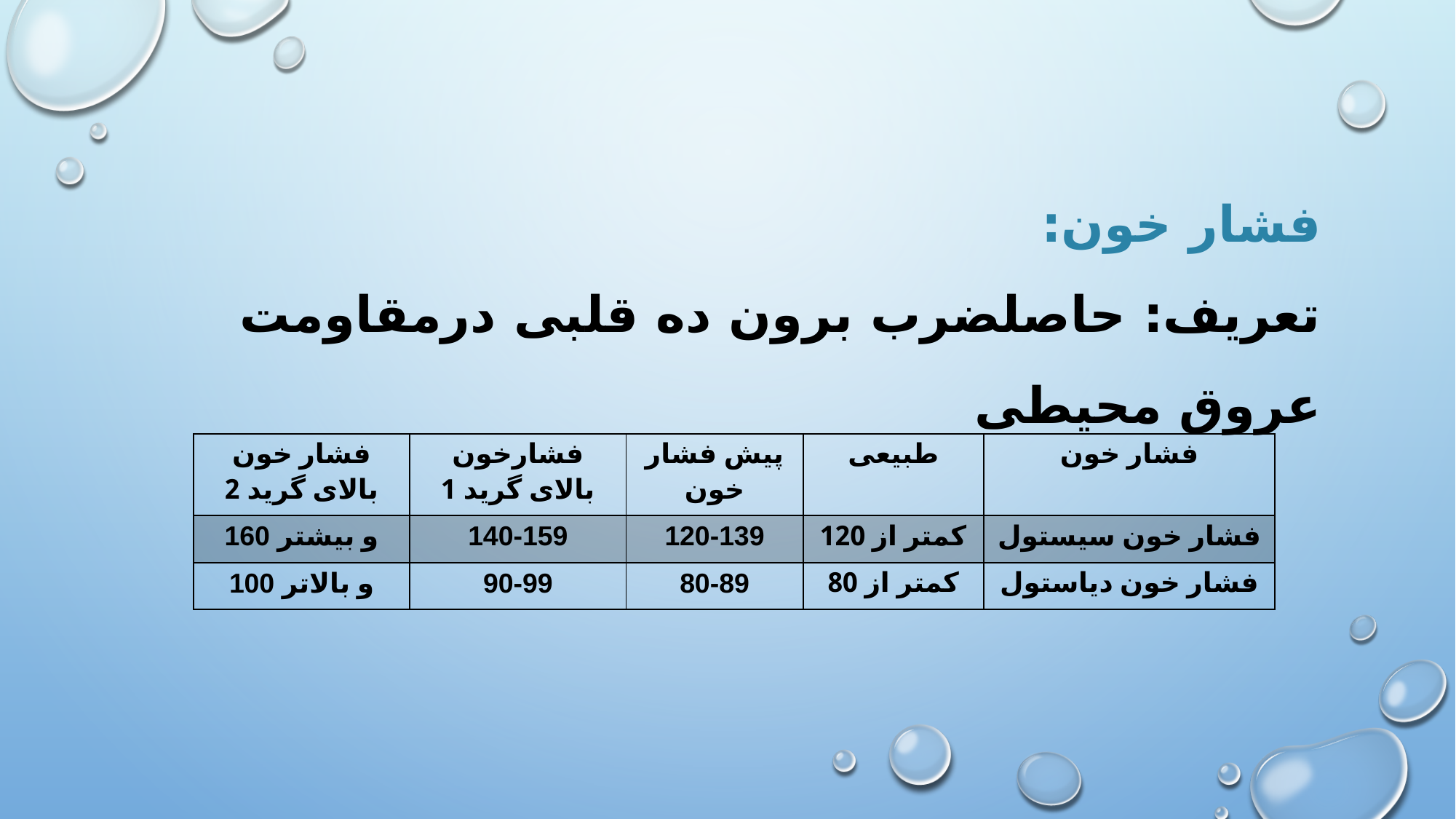

# فشار خون: تعریف: حاصلضرب برون ده قلبی درمقاومت عروق محیطی
| فشار خون بالای گرید 2 | فشارخون بالای گرید 1 | پیش فشار خون | طبیعی | فشار خون |
| --- | --- | --- | --- | --- |
| 160 و بیشتر | 140-159 | 120-139 | کمتر از 120 | فشار خون سیستول |
| 100 و بالاتر | 90-99 | 80-89 | کمتر از 80 | فشار خون دیاستول |